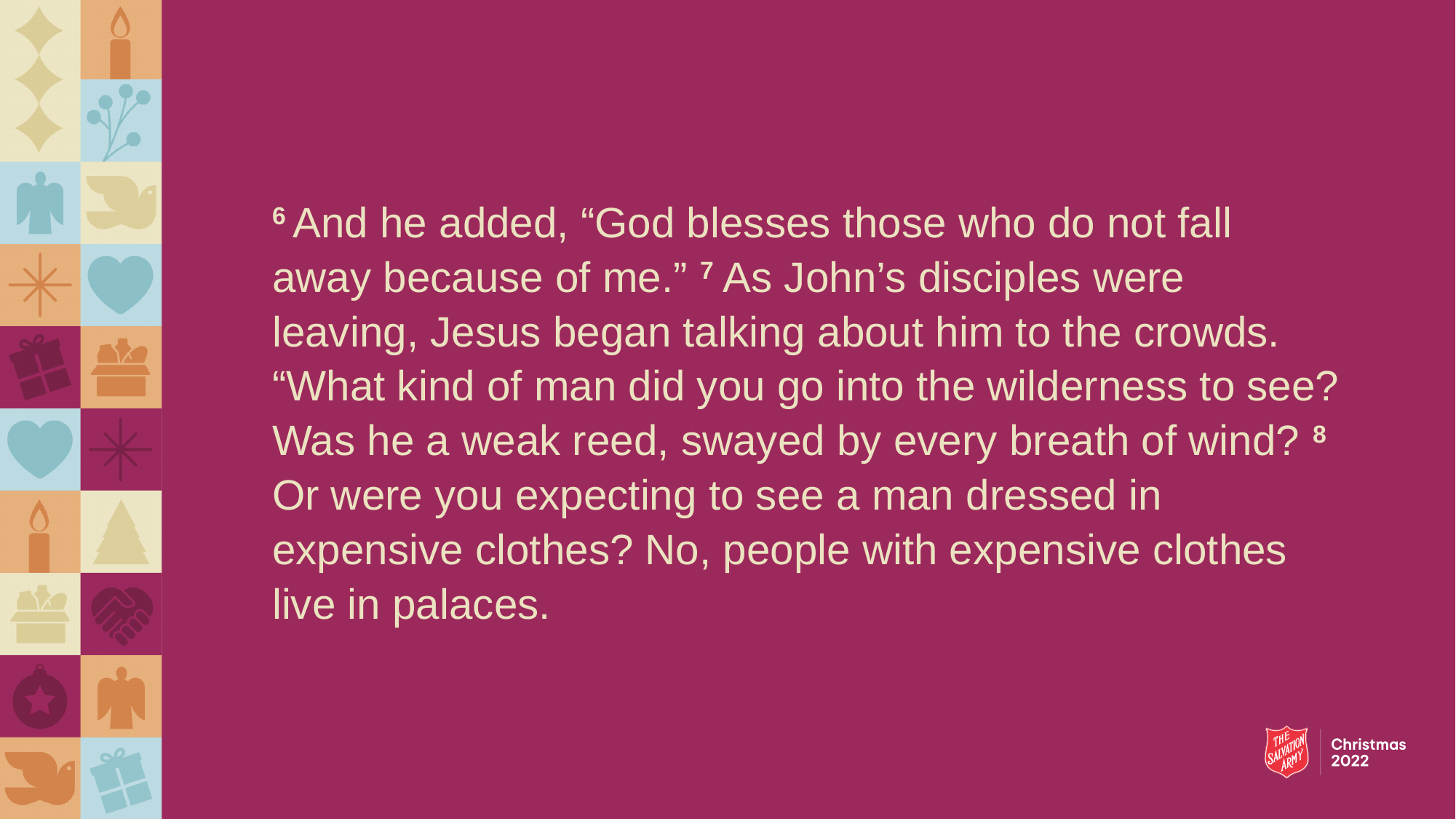

6 And he added, “God blesses those who do not fall away because of me.” 7 As John’s disciples were leaving, Jesus began talking about him to the crowds. “What kind of man did you go into the wilderness to see? Was he a weak reed, swayed by every breath of wind? 8 Or were you expecting to see a man dressed in expensive clothes? No, people with expensive clothes live in palaces.